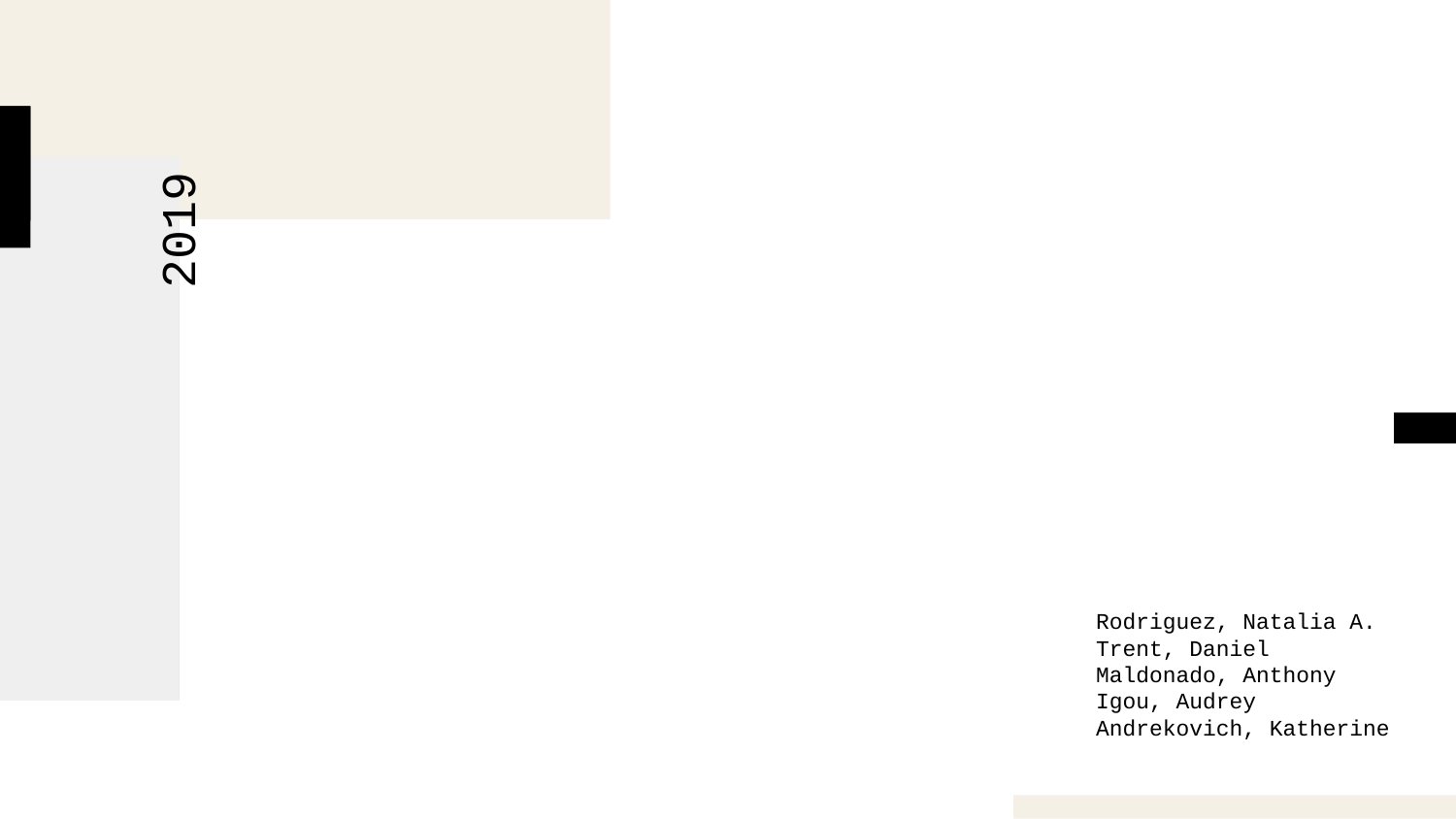

2019

Rodriguez, Natalia A.
Trent, Daniel
Maldonado, Anthony
Igou, Audrey
Andrekovich, Katherine